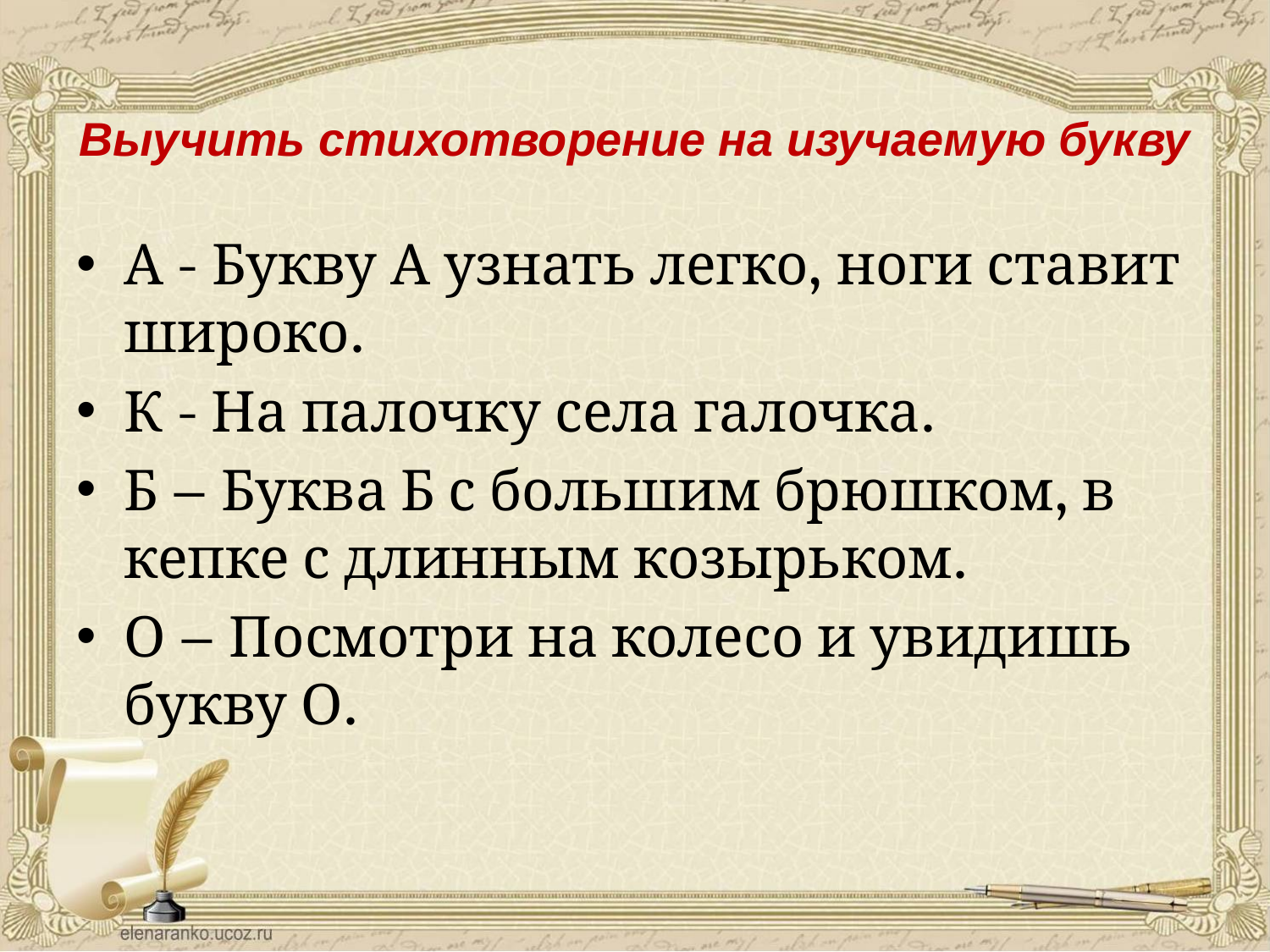

# Выучить стихотворение на изучаемую букву
А - Букву А узнать легко, ноги ставит широко.
К - На палочку села галочка.
Б – Буква Б с большим брюшком, в кепке с длинным козырьком.
О – Посмотри на колесо и увидишь букву О.